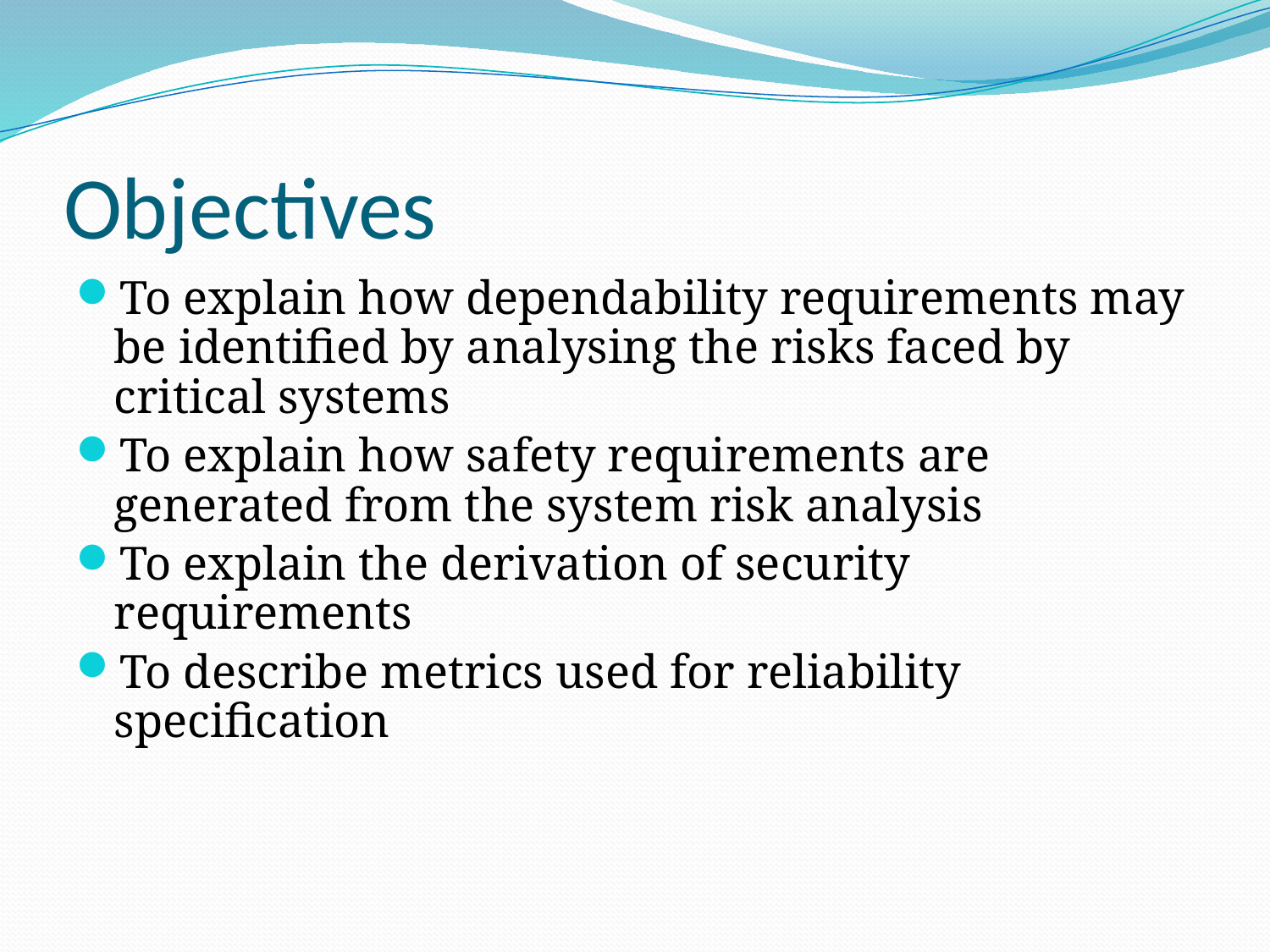

# Objectives
To explain how dependability requirements may be identified by analysing the risks faced by critical systems
To explain how safety requirements are generated from the system risk analysis
To explain the derivation of security requirements
To describe metrics used for reliability specification